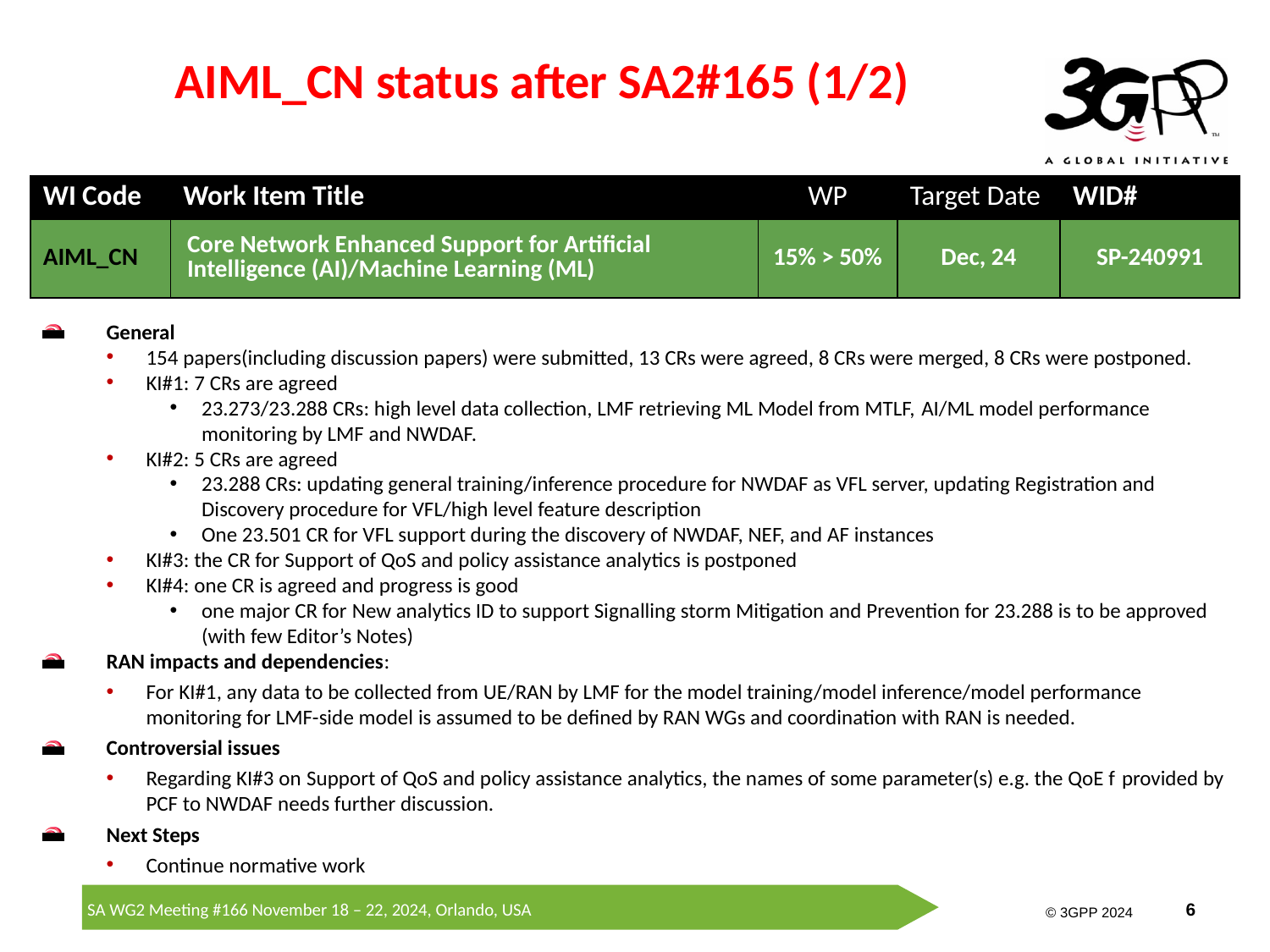

# AIML_CN status after SA2#165 (1/2)
| WI Code | Work Item Title | WP | Target Date | WID# |
| --- | --- | --- | --- | --- |
| AIML\_CN | Core Network Enhanced Support for Artificial Intelligence (AI)/Machine Learning (ML) | 15% > 50% | Dec, 24 | SP-240991 |
General
154 papers(including discussion papers) were submitted, 13 CRs were agreed, 8 CRs were merged, 8 CRs were postponed.
KI#1: 7 CRs are agreed
23.273/23.288 CRs: high level data collection, LMF retrieving ML Model from MTLF, AI/ML model performance monitoring by LMF and NWDAF.
KI#2: 5 CRs are agreed
23.288 CRs: updating general training/inference procedure for NWDAF as VFL server, updating Registration and Discovery procedure for VFL/high level feature description
One 23.501 CR for VFL support during the discovery of NWDAF, NEF, and AF instances
KI#3: the CR for Support of QoS and policy assistance analytics is postponed
KI#4: one CR is agreed and progress is good
one major CR for New analytics ID to support Signalling storm Mitigation and Prevention for 23.288 is to be approved (with few Editor’s Notes)
RAN impacts and dependencies:
For KI#1, any data to be collected from UE/RAN by LMF for the model training/model inference/model performance monitoring for LMF-side model is assumed to be defined by RAN WGs and coordination with RAN is needed.
Controversial issues
Regarding KI#3 on Support of QoS and policy assistance analytics, the names of some parameter(s) e.g. the QoE f provided by PCF to NWDAF needs further discussion.
Next Steps
Continue normative work